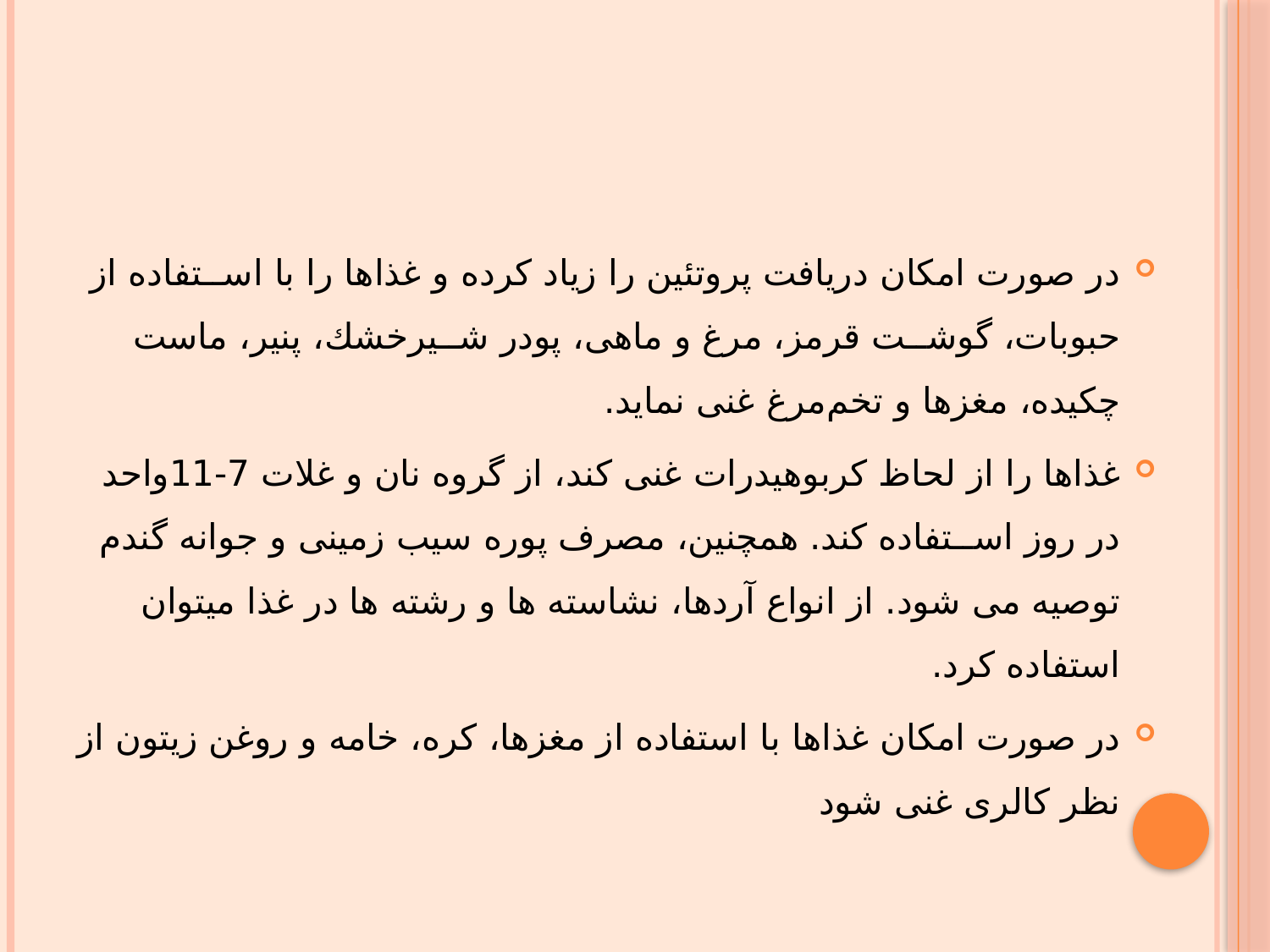

#
در صورت امكان دريافت پروتئين را زياد كرده و غذاها را با اســتفاده از حبوبات، گوشــت قرمز، مرغ و ماهى، پودر شــيرخشك، پنير، ماست چكيده، مغزها و تخم‌مرغ غنى نمايد.
غذاها را از لحاظ كربوهيدرات غنى كند، از گروه نان و غلات 7-11واحد در روز اســتفاده كند. همچنين، مصرف پوره سيب زمينى و جوانه گندم توصيه مى شود. از انواع آردها، نشاسته ها و رشته ها در غذا میتوان استفاده كرد.
در صورت امكان غذاها با استفاده از مغزها، كره، خامه و روغن زيتون از نظر كالرى غنى شود